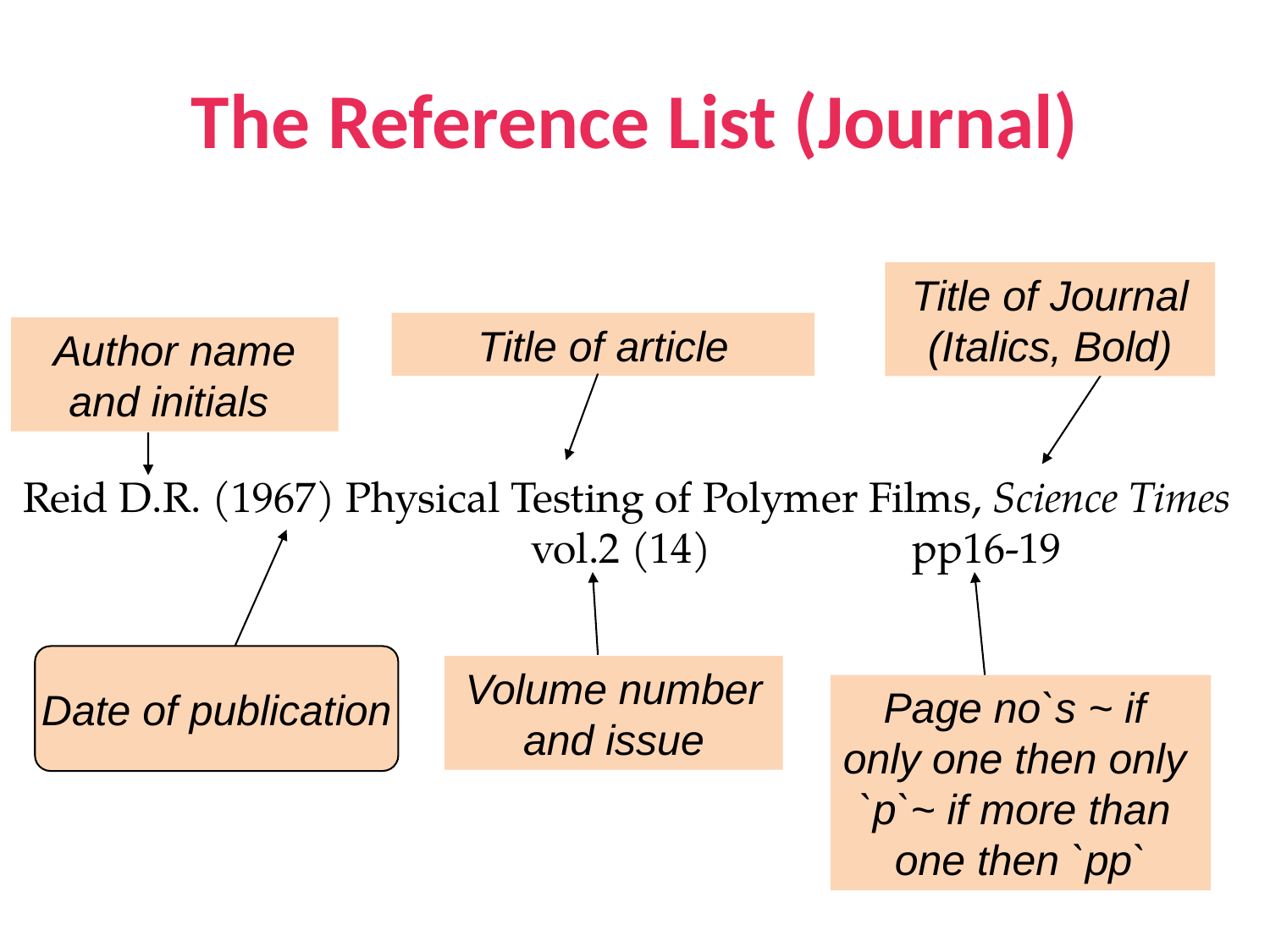

# The Reference List (Journal)

Title of Journal (Italics, Bold)

Title of article

Author name and initials

Reid D.R. (1967) Physical Testing of Polymer Films, Science Times
				vol.2 (14) 		pp16-19

Date of publication

Volume number and issue

Page no`s ~ if
only one then only
`p`~ if more than
one then `pp`